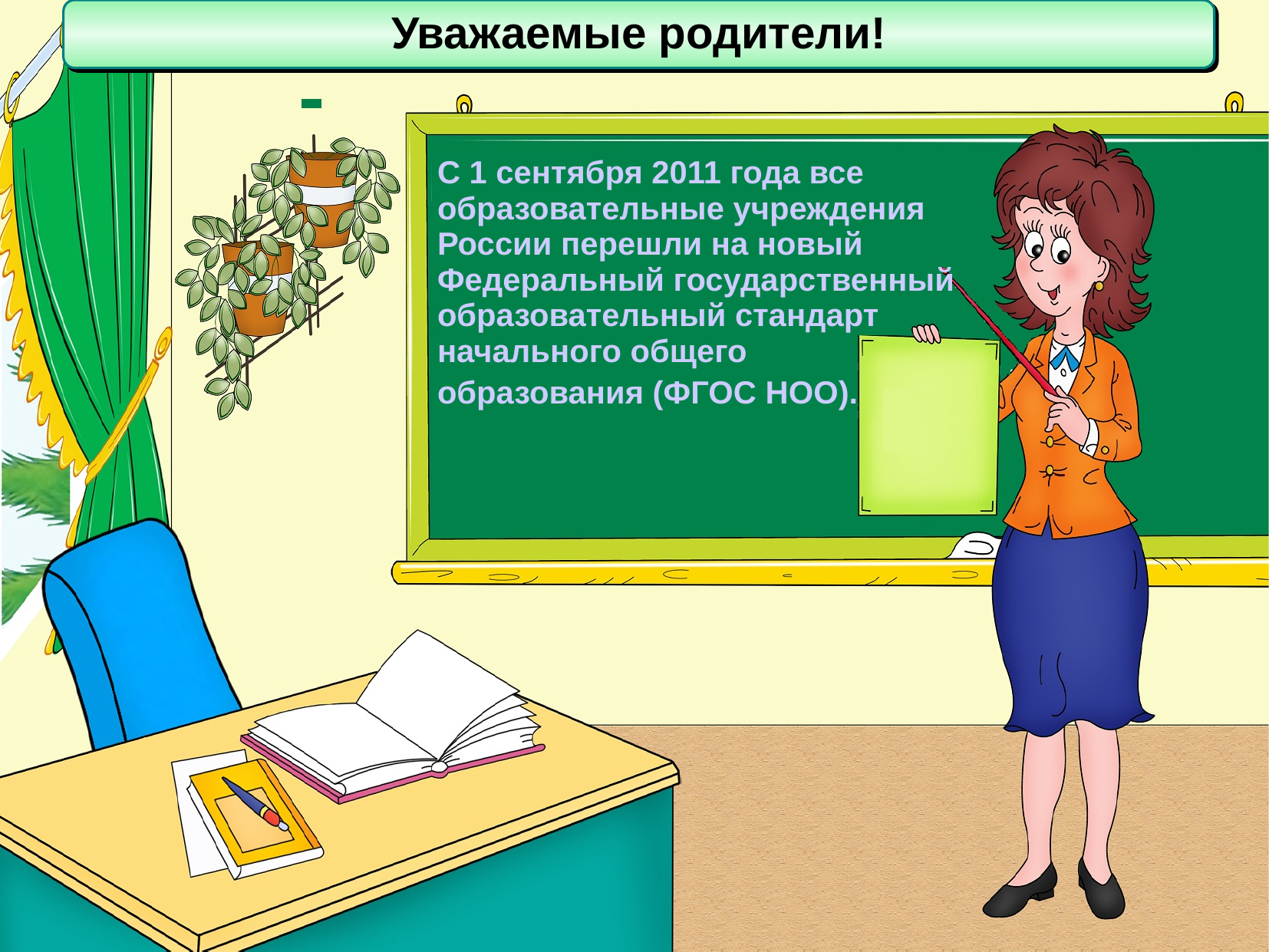

Уважаемые родители!
С 1 сентября 2011 года все образовательные учреждения России перешли на новый Федеральный государственный образовательный стандарт начального общего образования (ФГОС НОО).